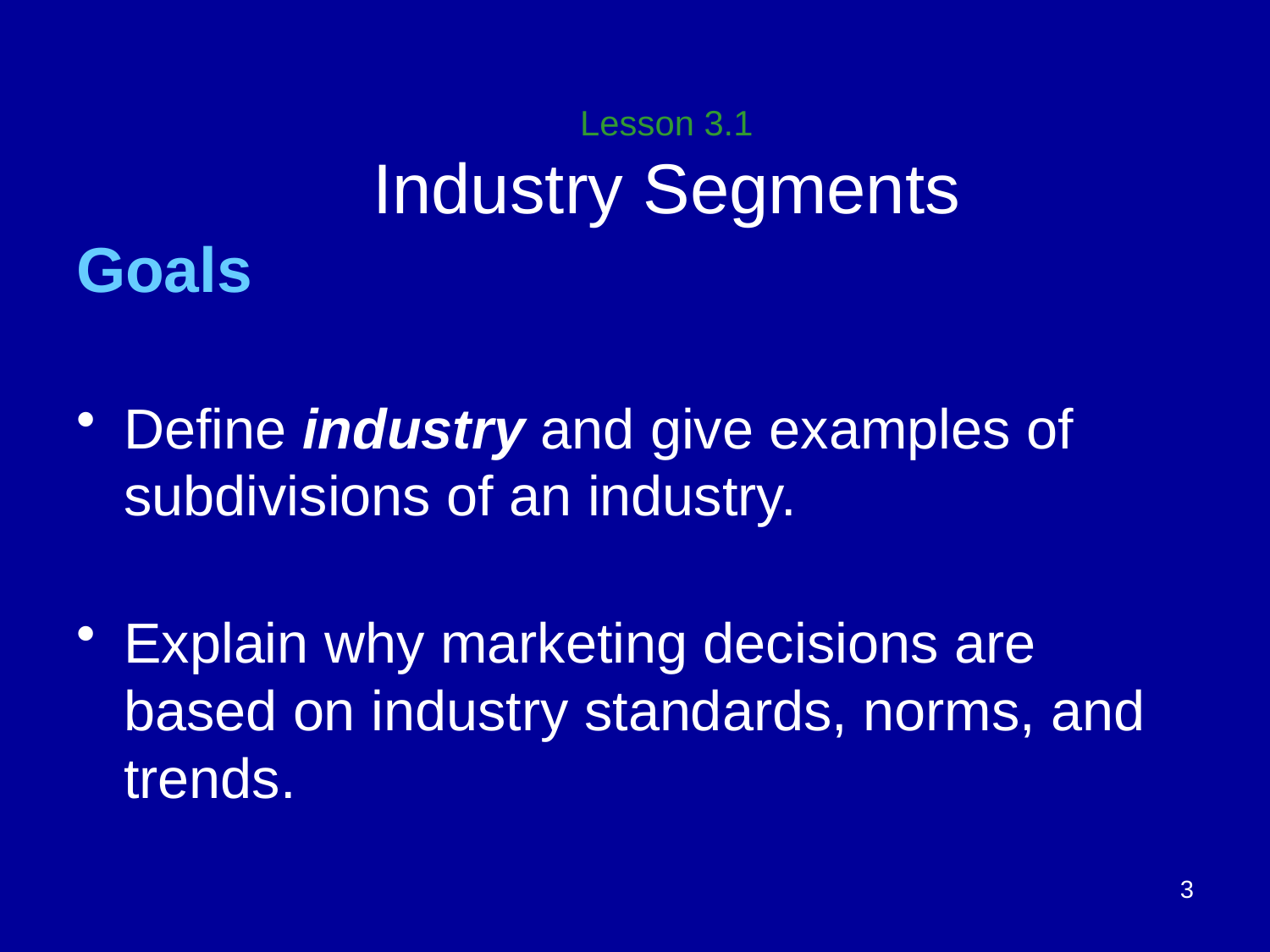

# Lesson 3.1 Industry Segments
Goals
Define industry and give examples of subdivisions of an industry.
Explain why marketing decisions are based on industry standards, norms, and trends.
3